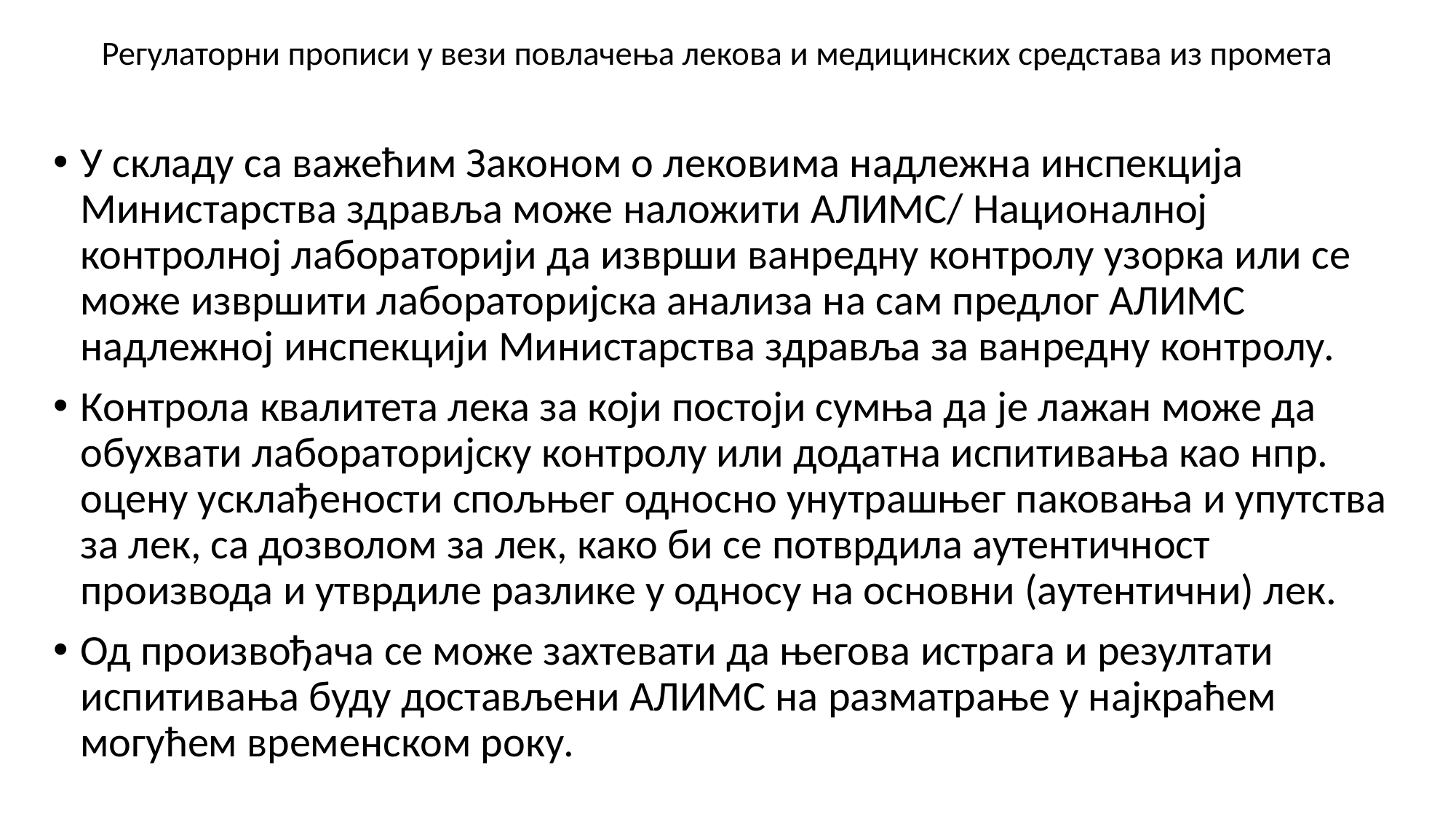

# Регулаторни прописи у вези повлачења лекова и медицинских средстава из промета
У складу са важећим Законом о лековима надлежна инспекција Министарства здравља може наложити АЛИМС/ Националној контролној лабораторији да изврши ванредну контролу узорка или се може извршити лабораторијска анализа на сам предлог АЛИМС надлежној инспекцији Министарства здравља за ванредну контролу.
Контрола квалитета лека за који постоји сумња да је лажан може да обухвати лабораторијску контролу или додатна испитивања као нпр. оцену усклађености спољњег односно унутрашњег паковања и упутства за лек, са дозволом за лек, како би се потврдила аутентичност производа и утврдиле разлике у односу на основни (аутентични) лек.
Од произвођача се може захтевати да његова истрага и резултати испитивања буду достављени АЛИМС на разматрање у најкраћем могућем временском року.